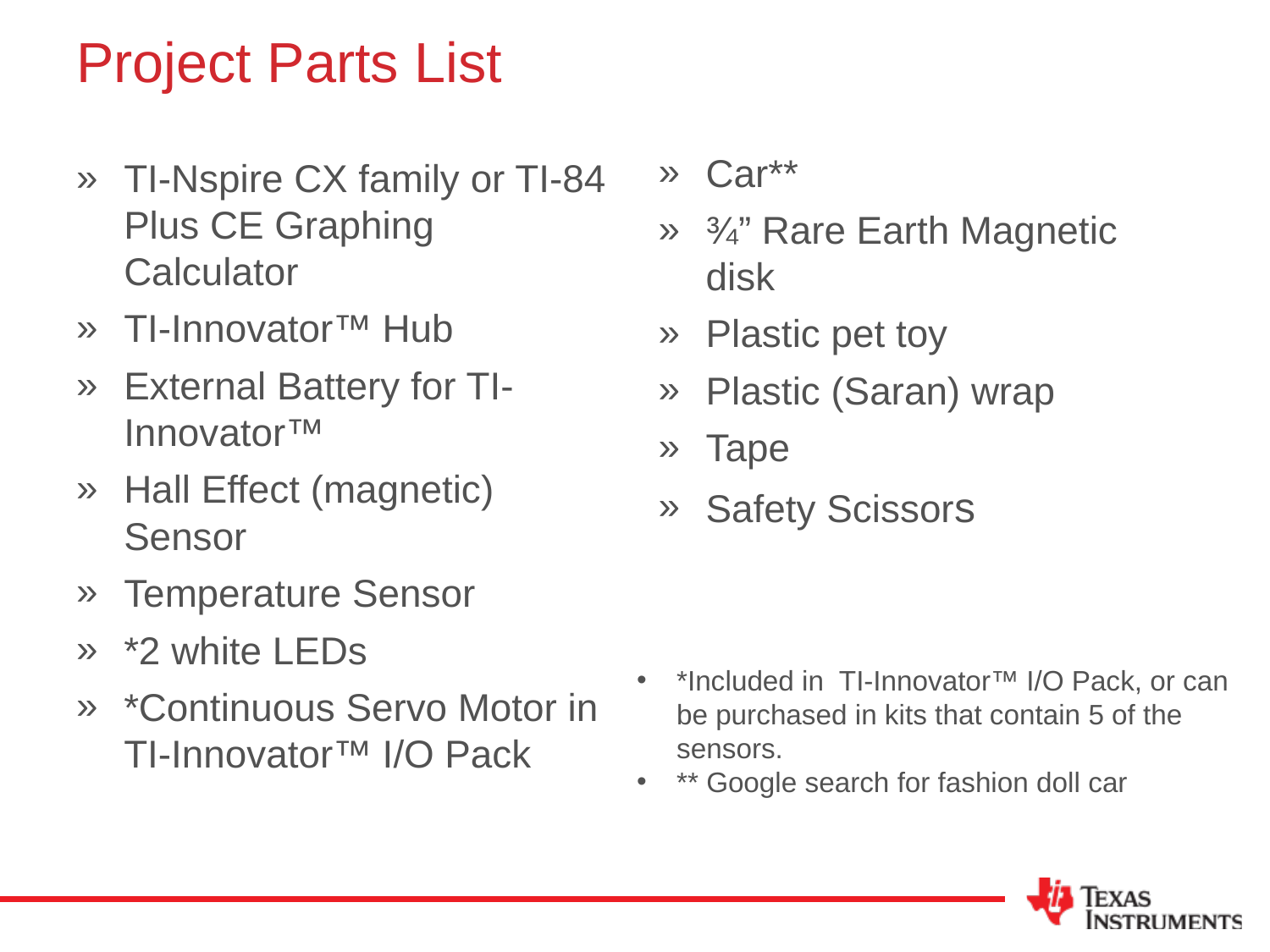

# Project Parts List
Car**
¾” Rare Earth Magnetic disk
Plastic pet toy
Plastic (Saran) wrap
Tape
Safety Scissors
TI-Nspire CX family or TI-84 Plus CE Graphing Calculator
TI-Innovator™ Hub
External Battery for TI-Innovator™
Hall Effect (magnetic) Sensor
Temperature Sensor
*2 white LEDs
*Continuous Servo Motor in TI-Innovator™ I/O Pack
*Included in  TI-Innovator™ I/O Pack, or can be purchased in kits that contain 5 of the sensors.
** Google search for fashion doll car